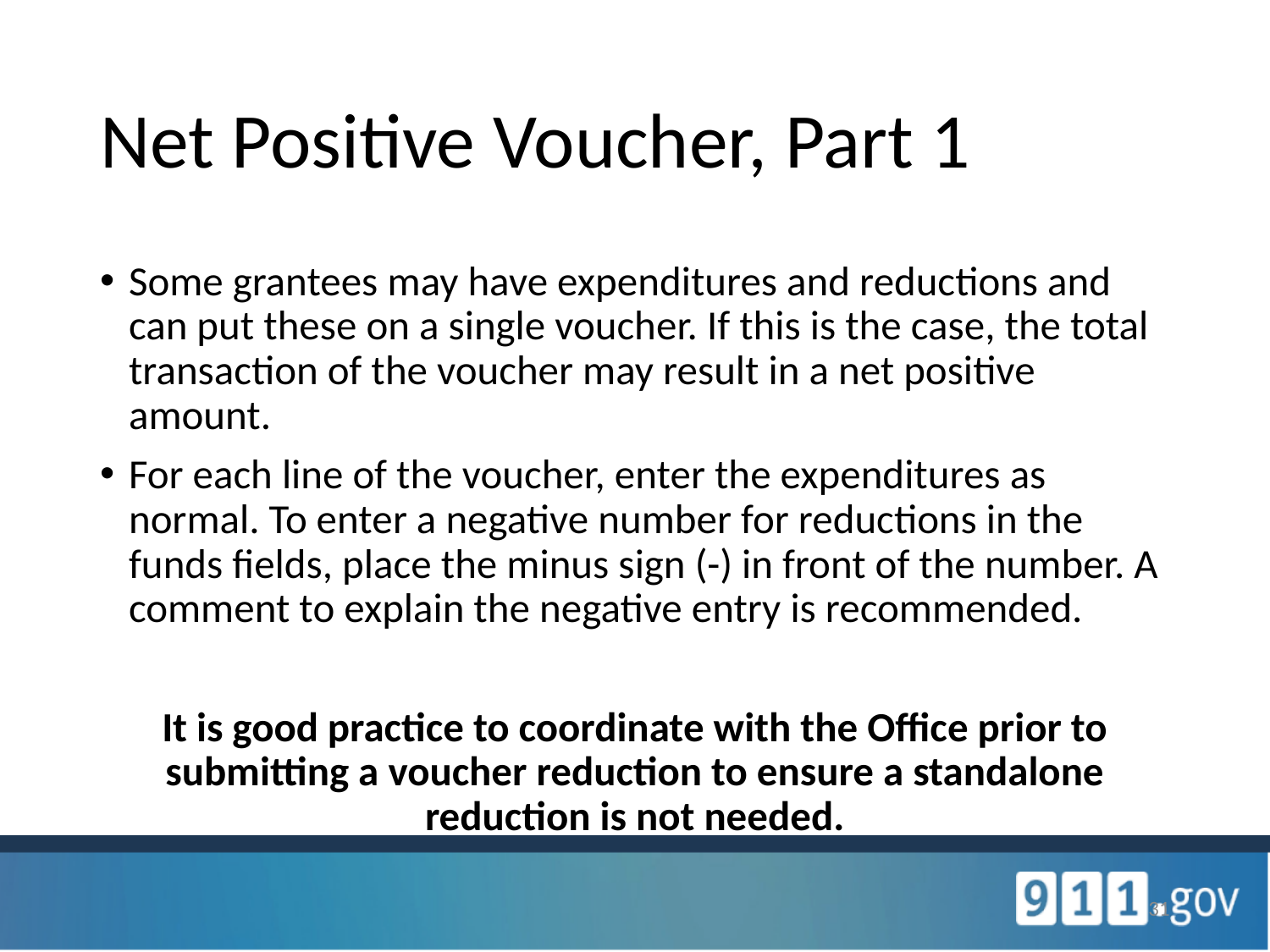

# Net Positive Voucher, Part 1
Some grantees may have expenditures and reductions and can put these on a single voucher. If this is the case, the total transaction of the voucher may result in a net positive amount.
For each line of the voucher, enter the expenditures as normal. To enter a negative number for reductions in the funds fields, place the minus sign (-) in front of the number. A comment to explain the negative entry is recommended.

It is good practice to coordinate with the Office prior to submitting a voucher reduction to ensure a standalone reduction is not needed.

31